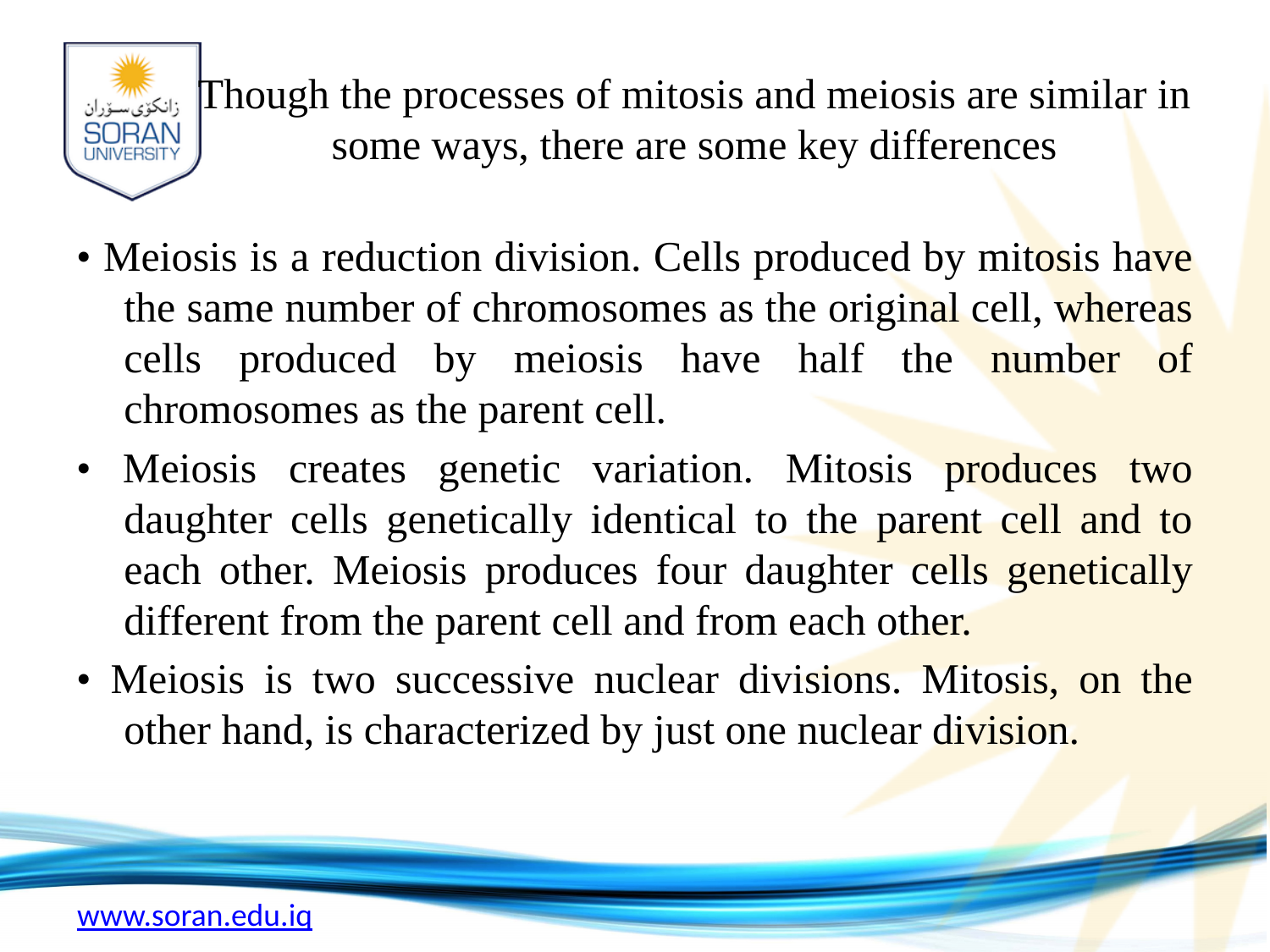

# Though the processes of mitosis and meiosis are similar in some ways, there are some key differences
• Meiosis is a reduction division. Cells produced by mitosis have the same number of chromosomes as the original cell, whereas cells produced by meiosis have half the number of chromosomes as the parent cell.
• Meiosis creates genetic variation. Mitosis produces two daughter cells genetically identical to the parent cell and to each other. Meiosis produces four daughter cells genetically different from the parent cell and from each other.
• Meiosis is two successive nuclear divisions. Mitosis, on the other hand, is characterized by just one nuclear division.